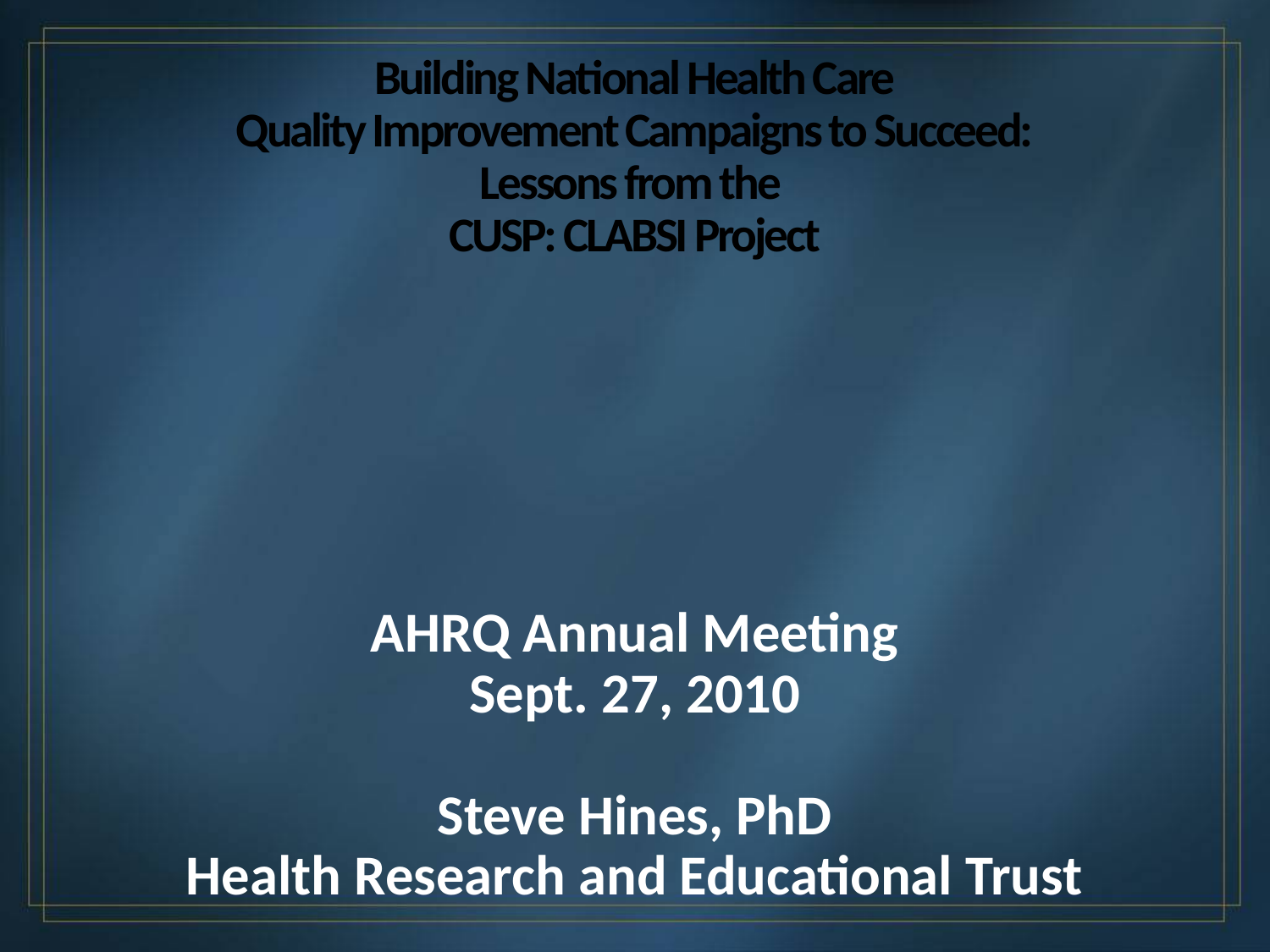

# Building National Health Care Quality Improvement Campaigns to Succeed: Lessons from the CUSP: CLABSI Project
AHRQ Annual Meeting
Sept. 27, 2010

Steve Hines, PhD
Health Research and Educational Trust